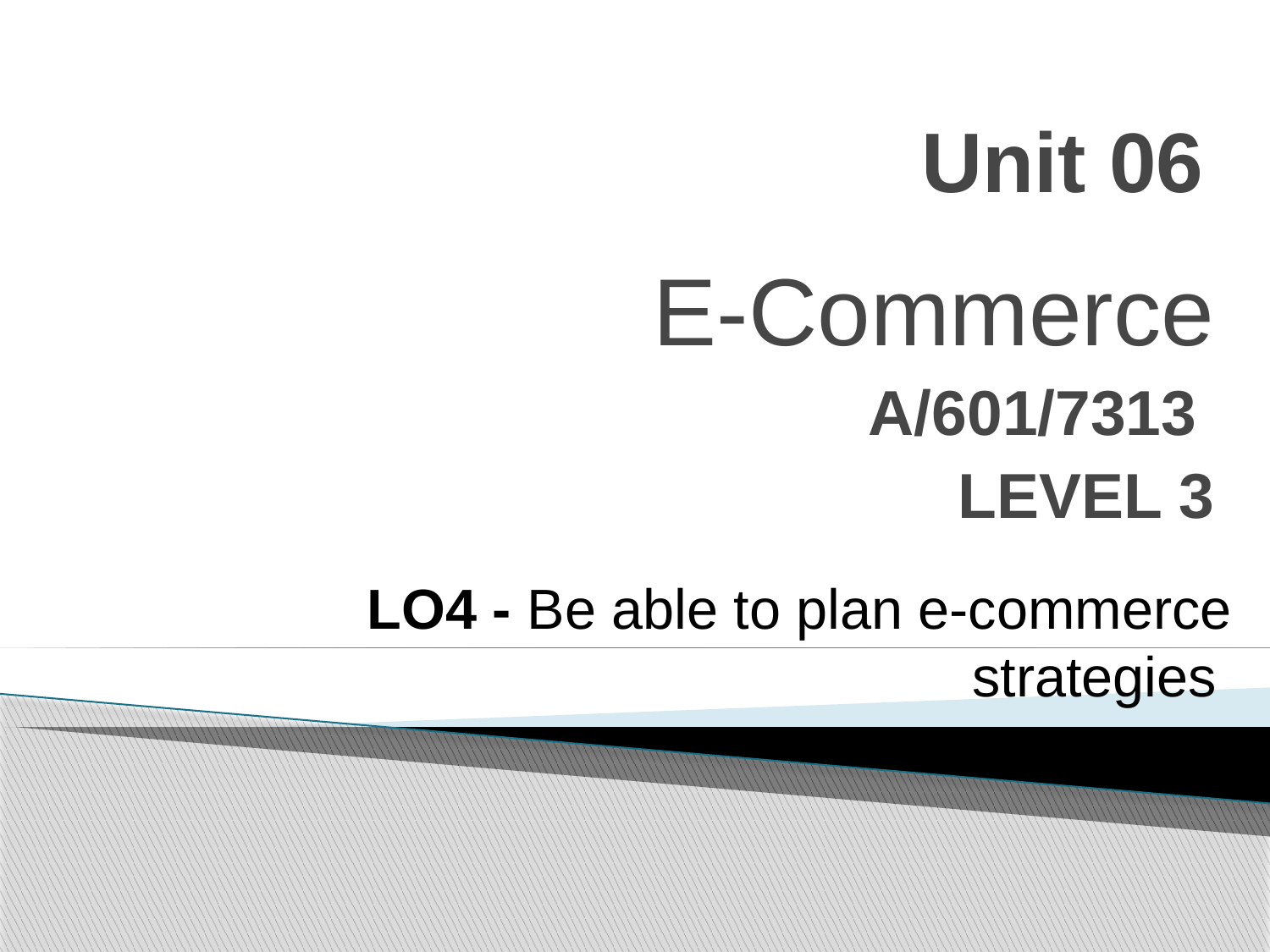

# Unit 06
 E-Commerce
A/601/7313
LEVEL 3
LO4 - Be able to plan e-commerce strategies